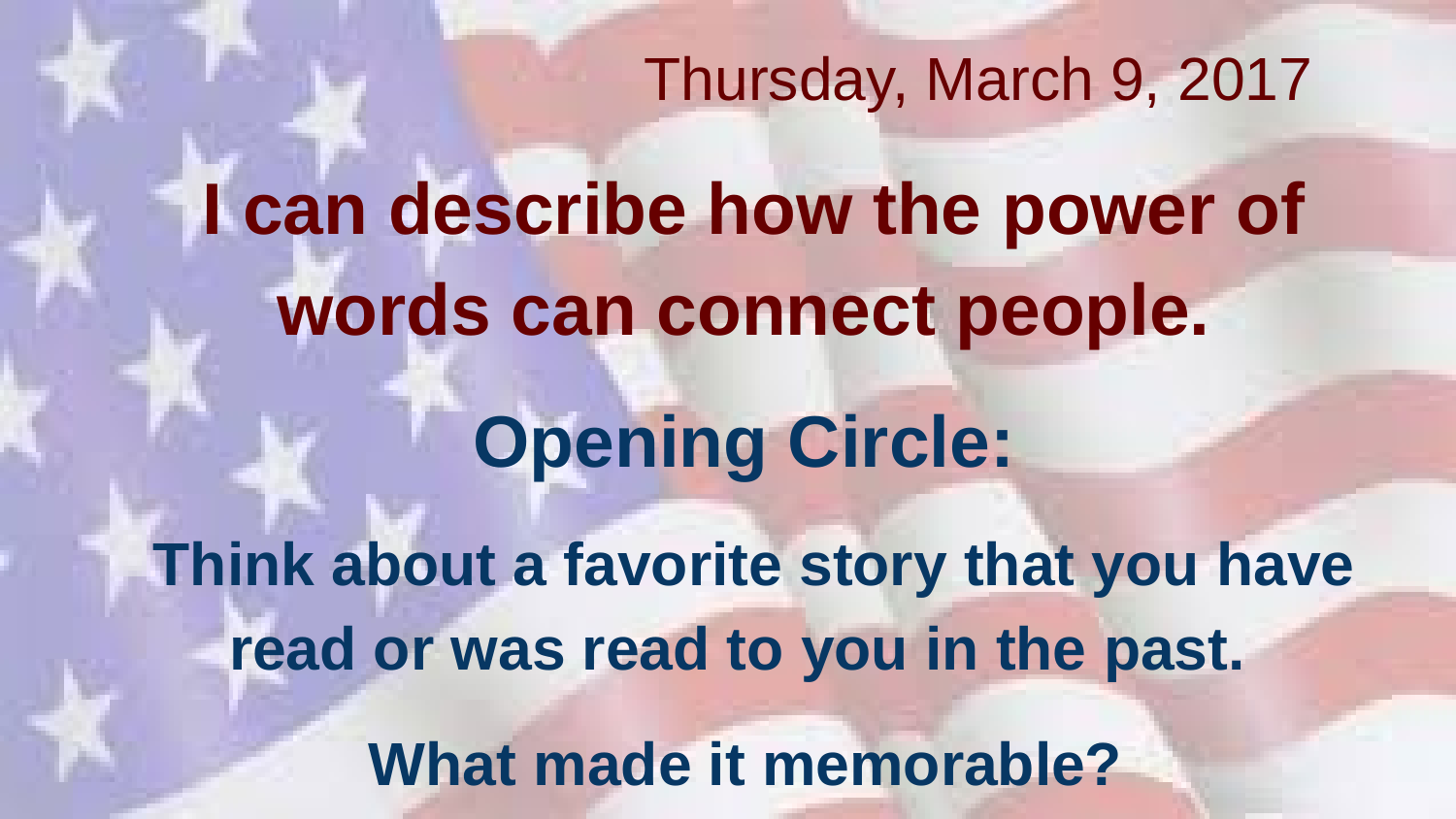

I can describe how the power of words can connect people.
Opening Circle:
Think about a favorite story that you have read or was read to you in the past.
What made it memorable?

# Thursday, March 9, 2017